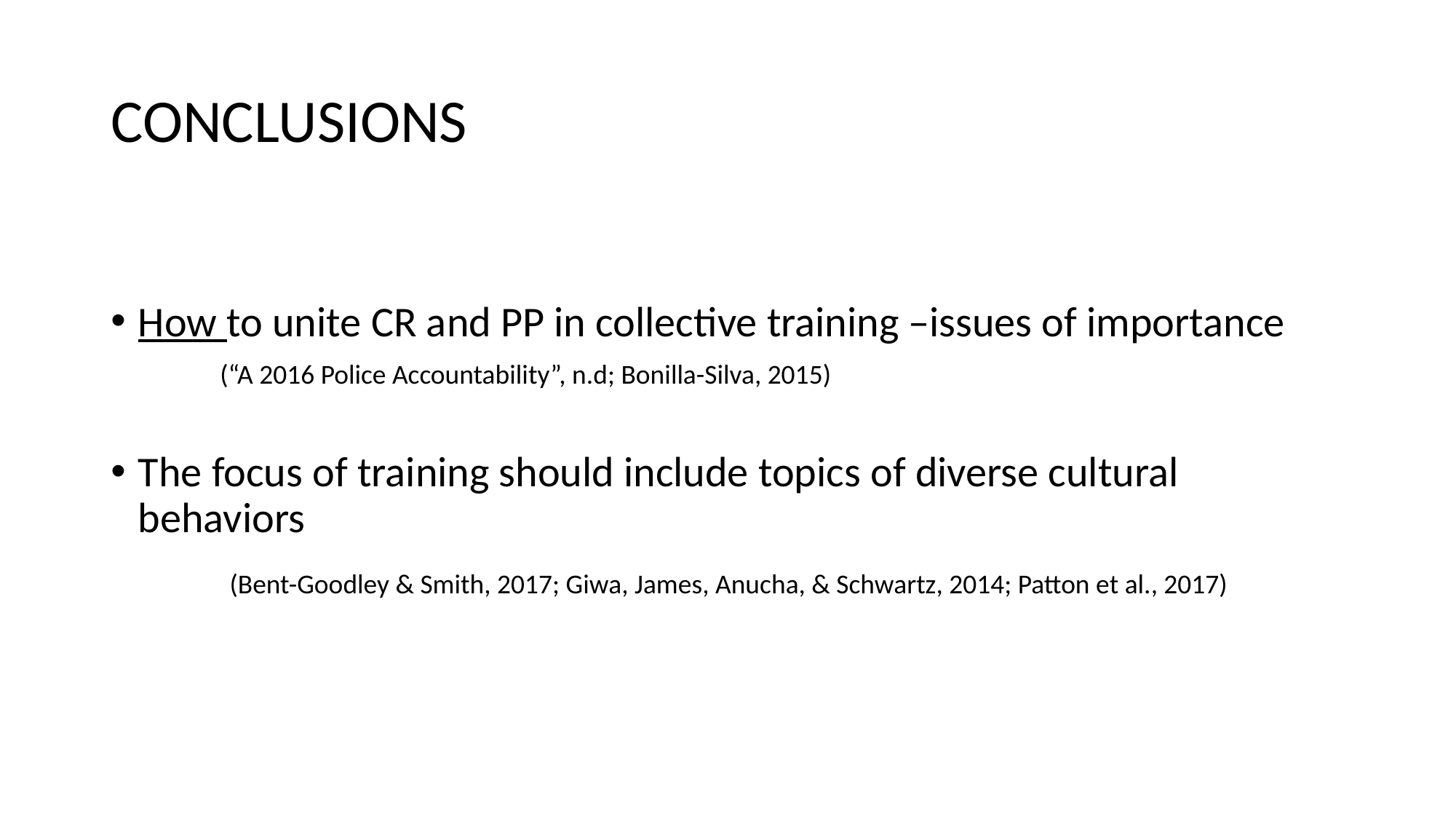

# CONCLUSIONS

How to unite CR and PP in collective training –issues of importance
	(“A 2016 Police Accountability”, n.d; Bonilla-Silva, 2015)

The focus of training should include topics of diverse cultural behaviors
	 (Bent-Goodley & Smith, 2017; Giwa, James, Anucha, & Schwartz, 2014; Patton et al., 2017)